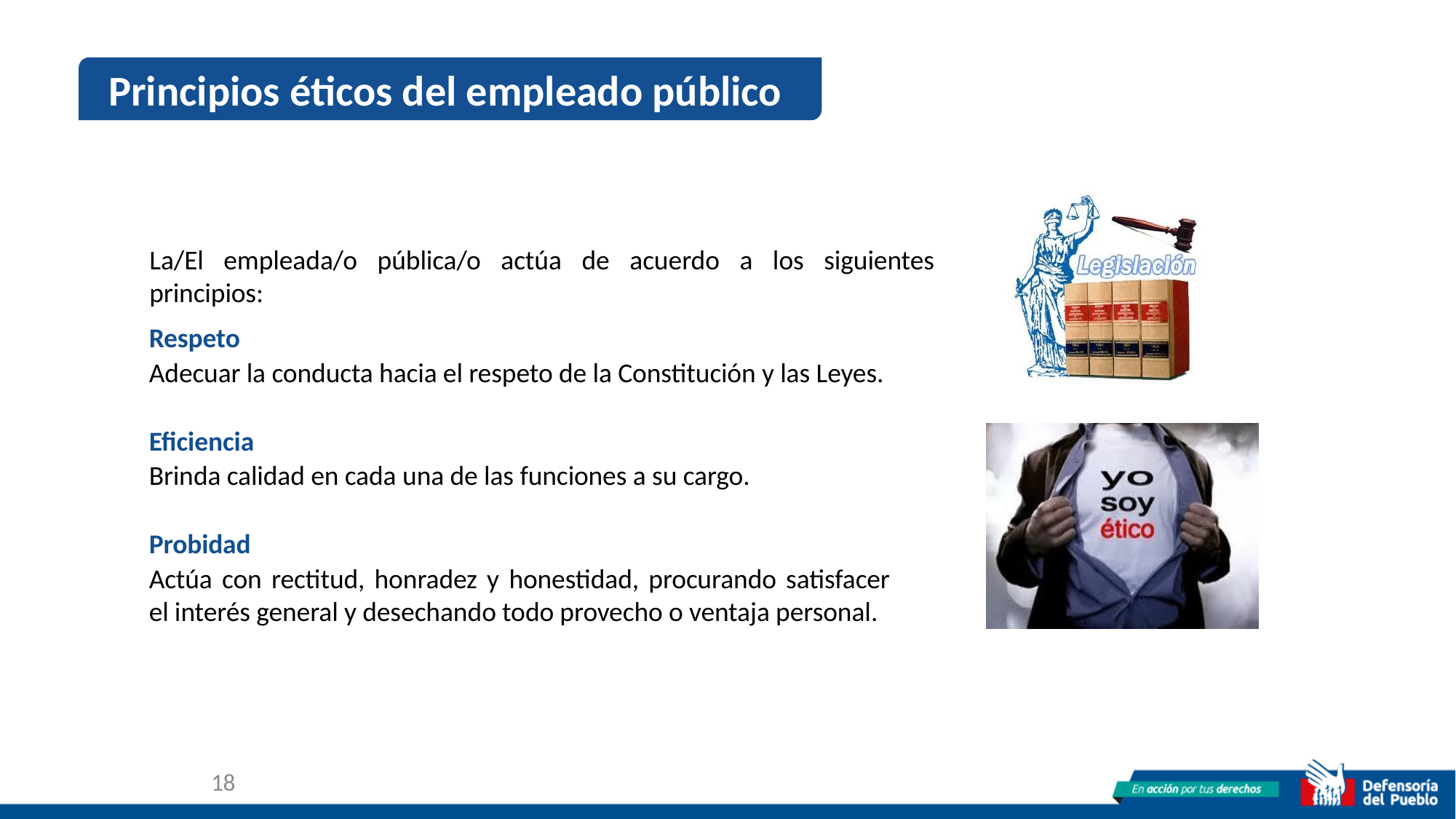

Principios éticos del empleado público

La/El empleada/o pública/o actúa de acuerdo a los siguientes principios:
Respeto
Adecuar la conducta hacia el respeto de la Constitución y las Leyes.

Eficiencia
Brinda calidad en cada una de las funciones a su cargo.

Probidad
Actúa con rectitud, honradez y honestidad, procurando satisfacer el interés general y desechando todo provecho o ventaja personal.

18